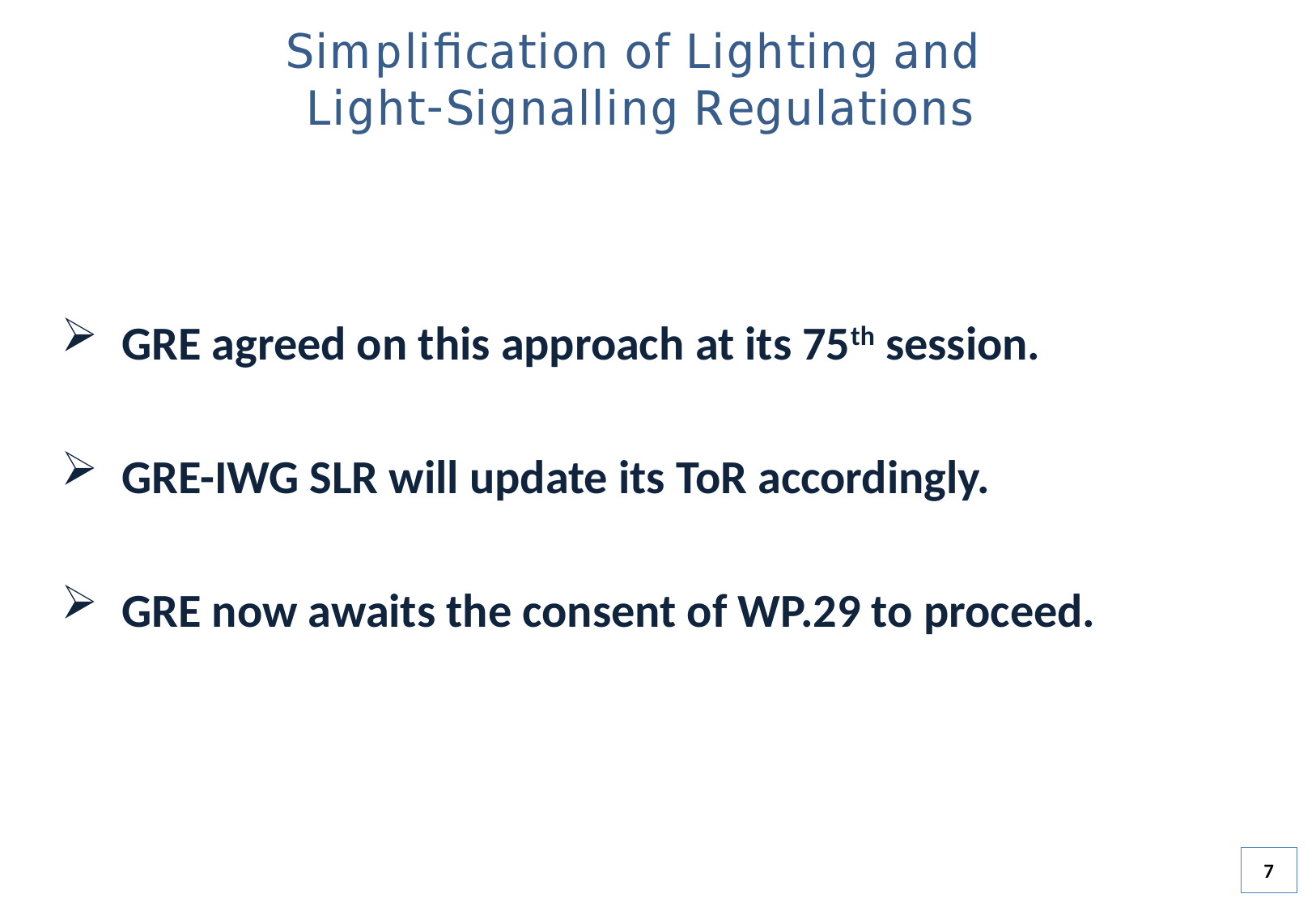

Simplification of Lighting and
Light-Signalling Regulations
GRE agreed on this approach at its 75th session.
GRE-IWG SLR will update its ToR accordingly.
GRE now awaits the consent of WP.29 to proceed.
7